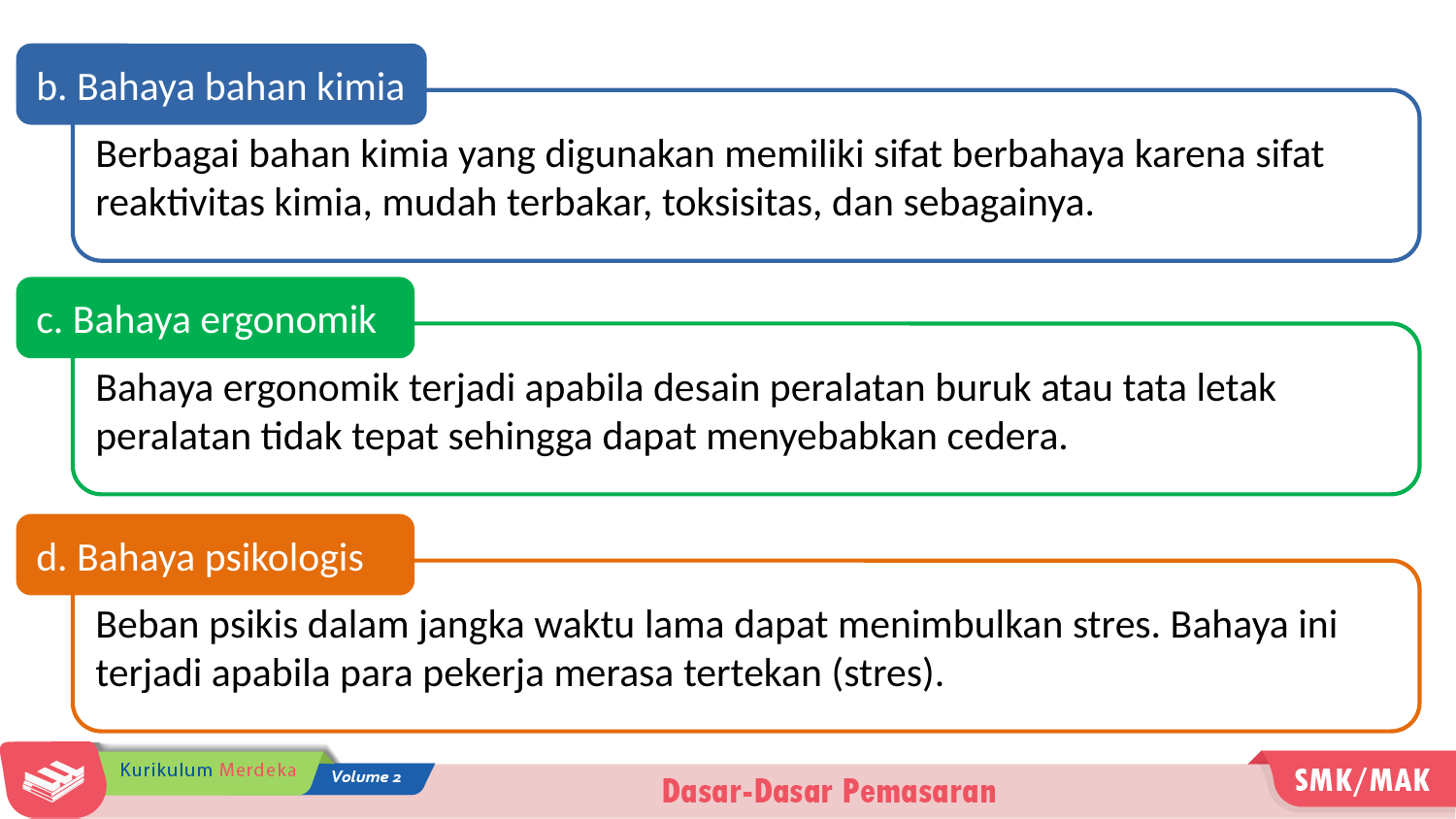

b. Bahaya bahan kimia
Berbagai bahan kimia yang digunakan memiliki sifat berbahaya karena sifat reaktivitas kimia, mudah terbakar, toksisitas, dan sebagainya.
c. Bahaya ergonomik
Bahaya ergonomik terjadi apabila desain peralatan buruk atau tata letak peralatan tidak tepat sehingga dapat menyebabkan cedera.
d. Bahaya psikologis
Beban psikis dalam jangka waktu lama dapat menimbulkan stres. Bahaya ini terjadi apabila para pekerja merasa tertekan (stres).